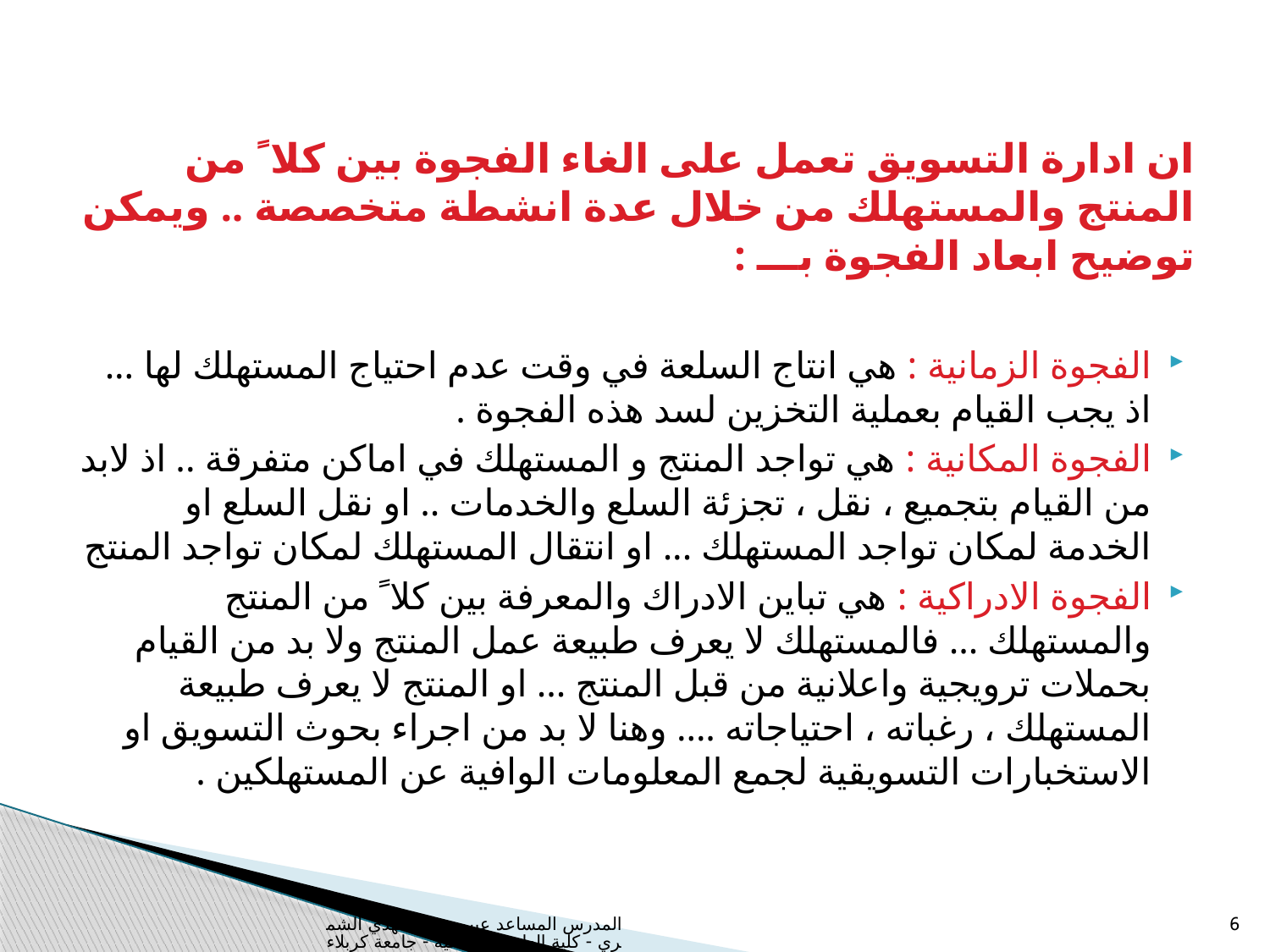

# ان ادارة التسويق تعمل على الغاء الفجوة بين كلا ً من المنتج والمستهلك من خلال عدة انشطة متخصصة .. ويمكن توضيح ابعاد الفجوة بـــ :
الفجوة الزمانية : هي انتاج السلعة في وقت عدم احتياج المستهلك لها ... اذ يجب القيام بعملية التخزين لسد هذه الفجوة .
الفجوة المكانية : هي تواجد المنتج و المستهلك في اماكن متفرقة .. اذ لابد من القيام بتجميع ، نقل ، تجزئة السلع والخدمات .. او نقل السلع او الخدمة لمكان تواجد المستهلك ... او انتقال المستهلك لمكان تواجد المنتج
الفجوة الادراكية : هي تباين الادراك والمعرفة بين كلا ً من المنتج والمستهلك ... فالمستهلك لا يعرف طبيعة عمل المنتج ولا بد من القيام بحملات ترويجية واعلانية من قبل المنتج ... او المنتج لا يعرف طبيعة المستهلك ، رغباته ، احتياجاته .... وهنا لا بد من اجراء بحوث التسويق او الاستخبارات التسويقية لجمع المعلومات الوافية عن المستهلكين .

المدرس المساعد عبير محمد مهدي الشمري - كلية العلوم السياحية - جامعة كربلاء
6